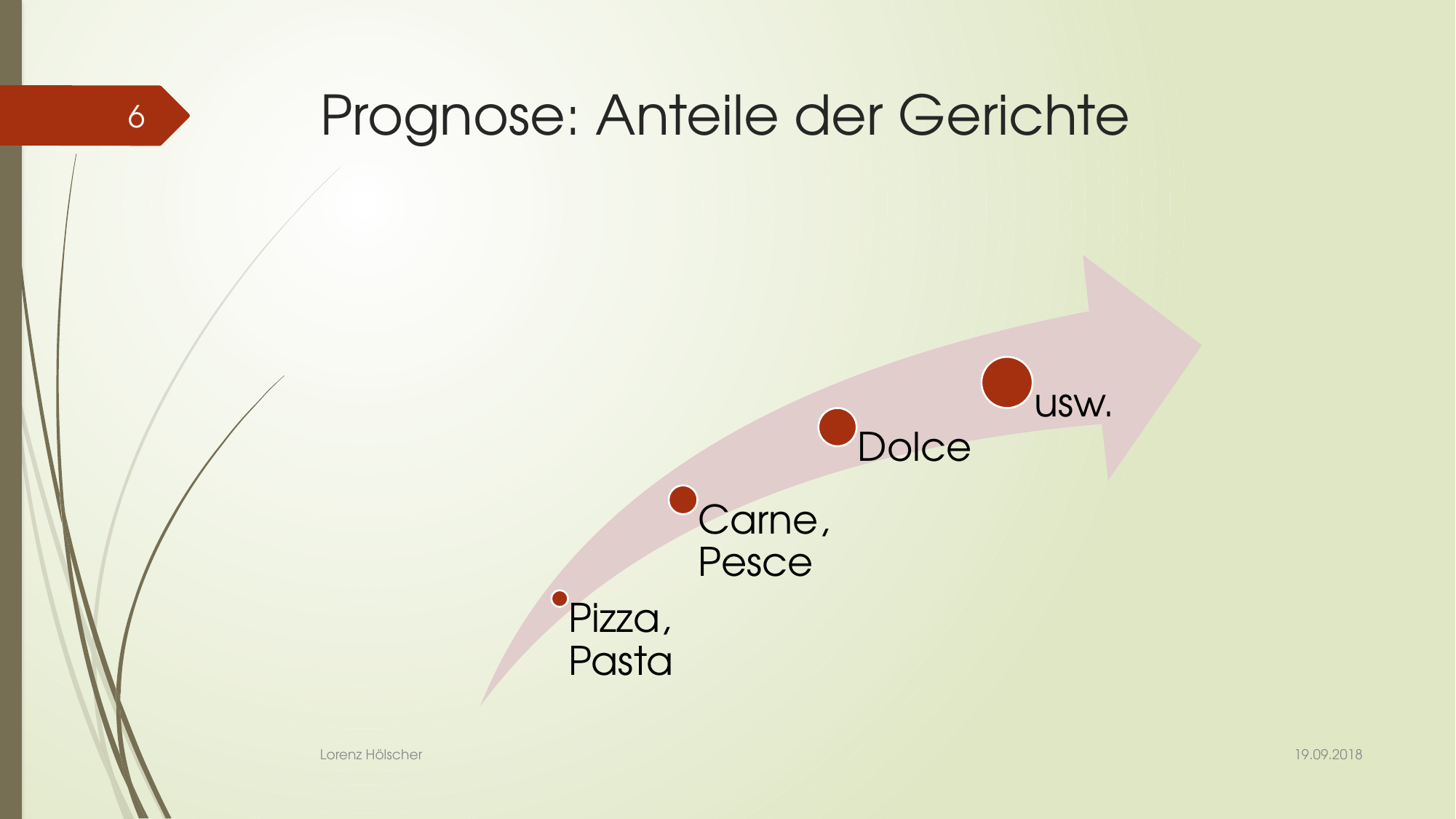

# Prognose: Anteile der Gerichte
6
Pizza, Pasta
Carne, Pesce
Dolce
usw.
19.09.2018
Lorenz Hölscher